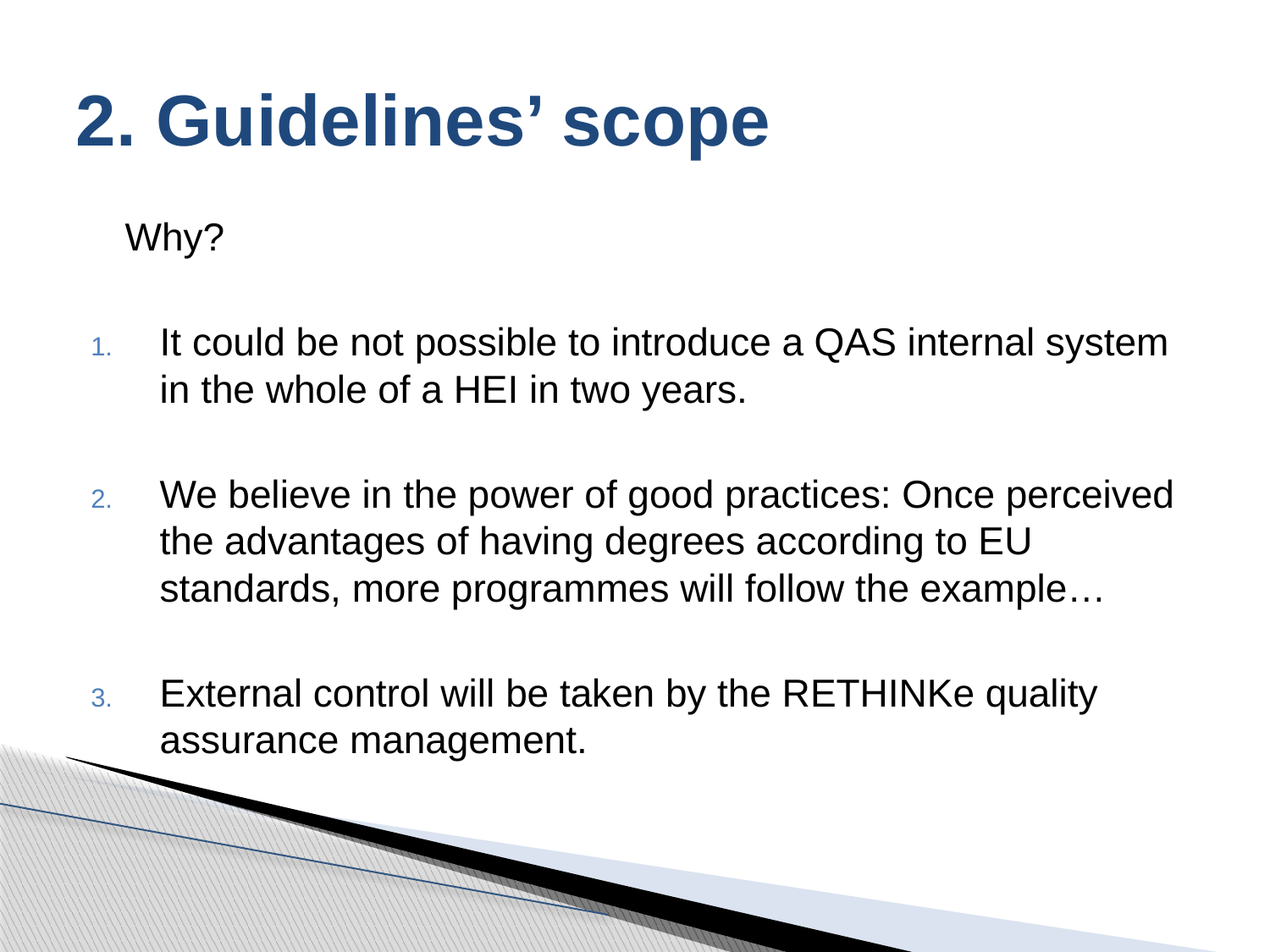

# 2. Guidelines’ scope
	Why?

It could be not possible to introduce a QAS internal system in the whole of a HEI in two years.

We believe in the power of good practices: Once perceived the advantages of having degrees according to EU standards, more programmes will follow the example…

External control will be taken by the RETHINKe quality assurance management.